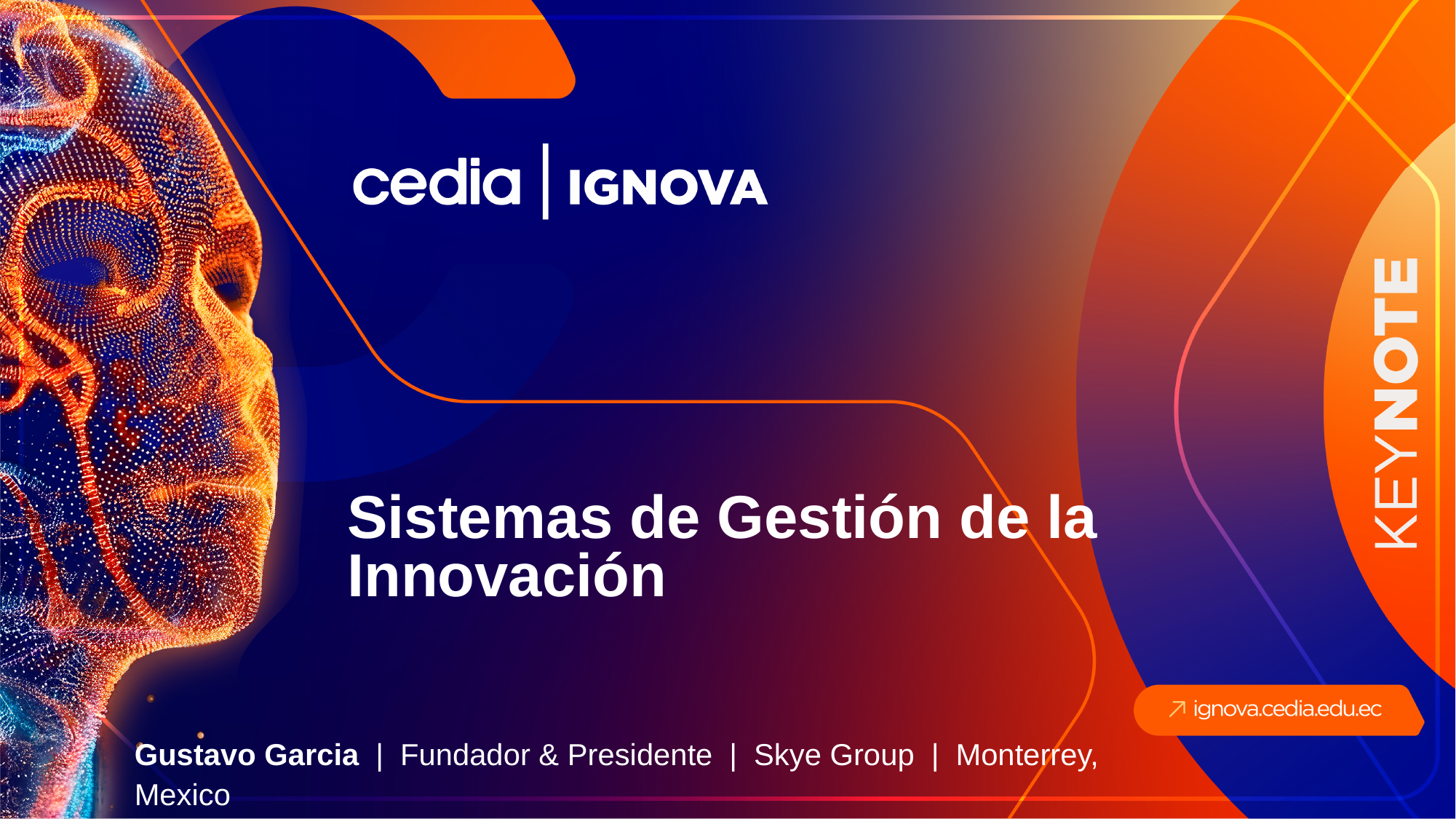

Sistemas de Gestión de la Innovación
Gustavo Garcia  |  Fundador & Presidente  |  Skye Group  |  Monterrey, Mexico